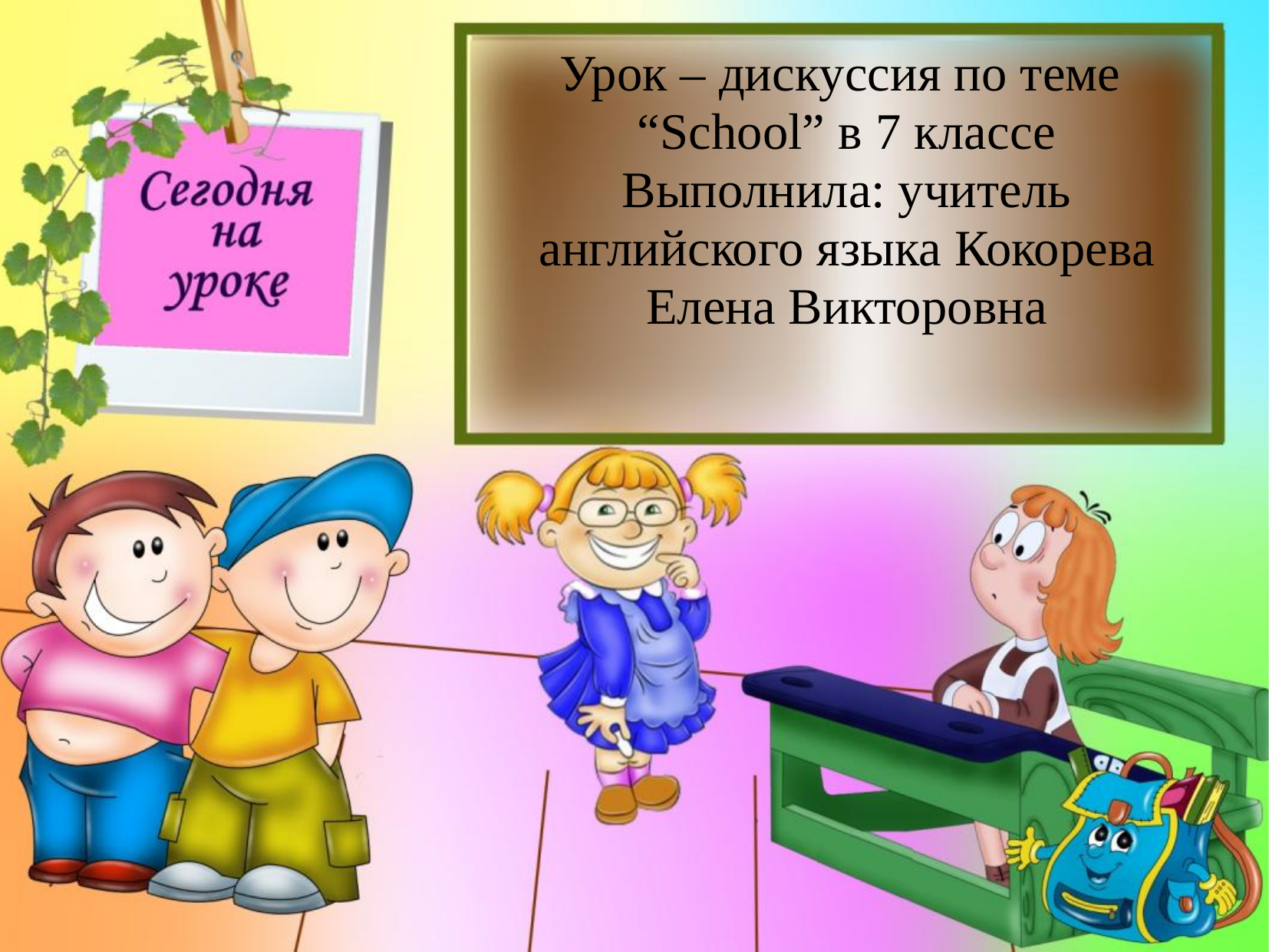

Урок – дискуссия по теме  “School” в 7 классе
Выполнила: учитель английского языка Кокорева Елена Викторовна